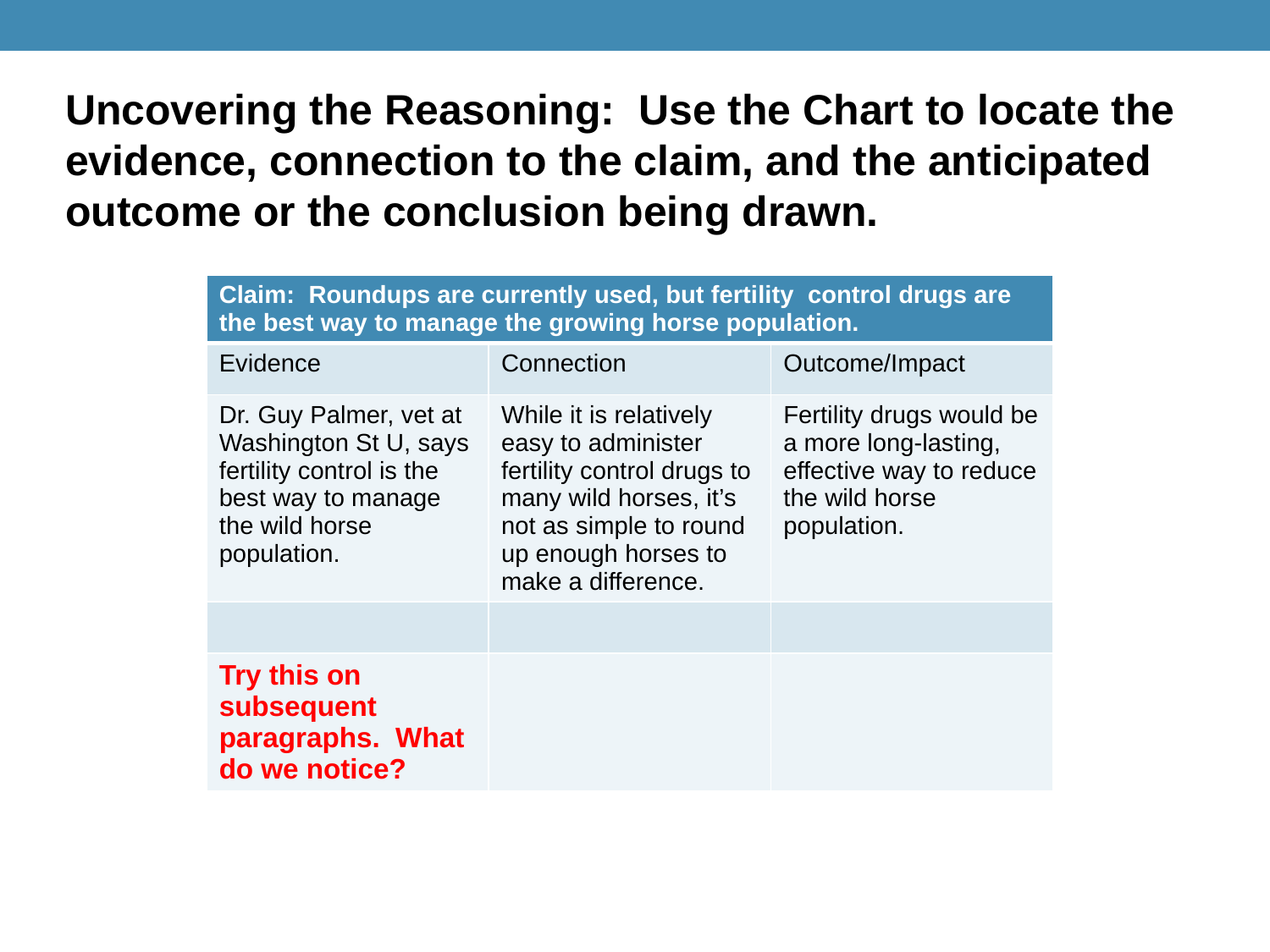

Uncovering the Reasoning:  Use the Chart to locate the evidence, connection to the claim, and the anticipated outcome or the conclusion being drawn.
| Claim: Roundups are currently used, but fertility control drugs are the best way to manage the growing horse population. |  |  |
| --- | --- | --- |
| Evidence | Connection | Outcome/Impact |
| Dr. Guy Palmer, vet at Washington St U, says fertility control is the best way to manage the wild horse population. | While it is relatively easy to administer fertility control drugs to many wild horses, it’s not as simple to round up enough horses to make a difference. | Fertility drugs would be a more long-lasting, effective way to reduce the wild horse population. |
|  |  |  |
| Try this on subsequent paragraphs. What do we notice? |  |  |